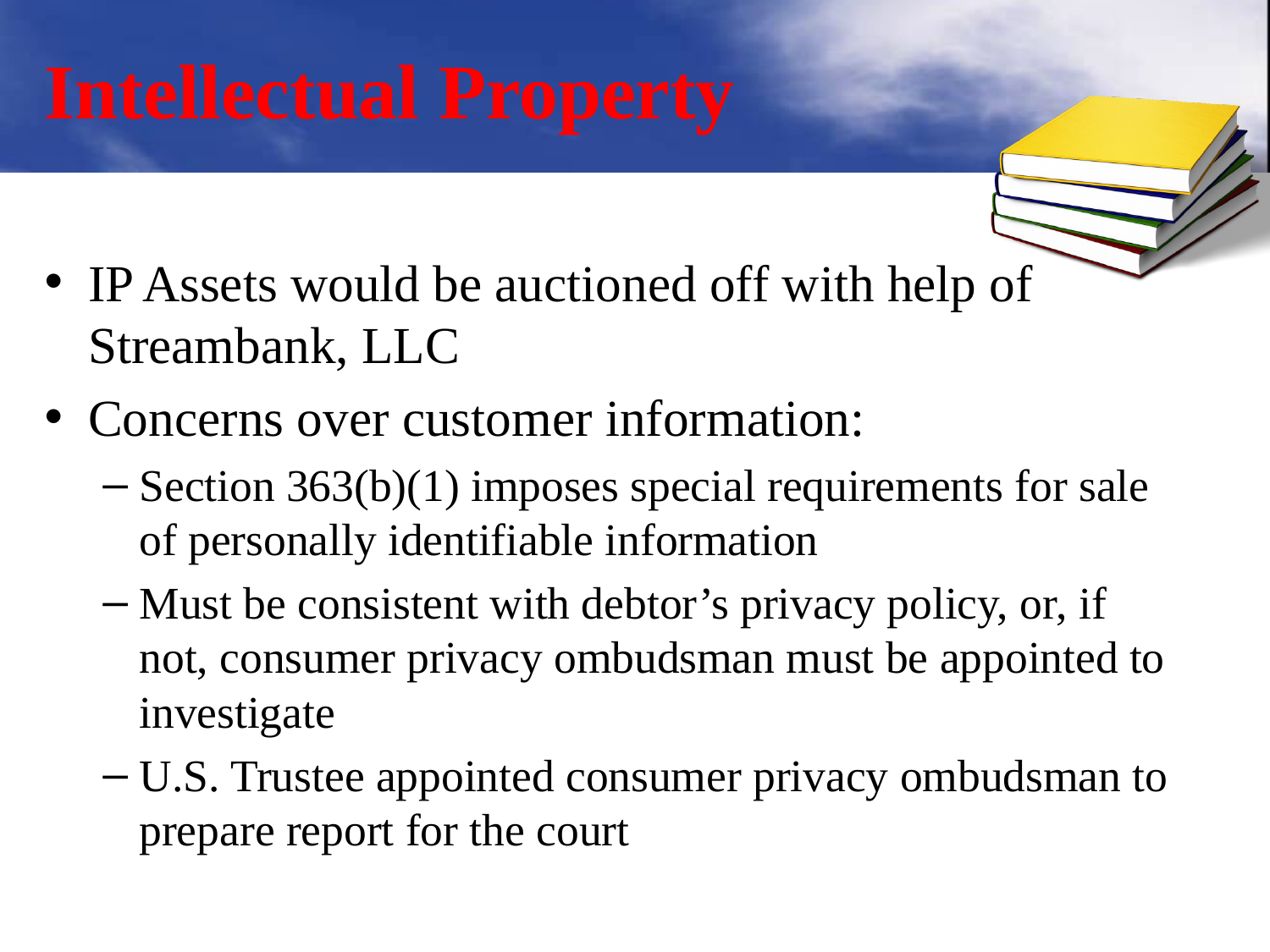

# Intellectual Property
IP Assets would be auctioned off with help of Streambank, LLC
Concerns over customer information:
Section 363(b)(1) imposes special requirements for sale of personally identifiable information
Must be consistent with debtor’s privacy policy, or, if not, consumer privacy ombudsman must be appointed to investigate
U.S. Trustee appointed consumer privacy ombudsman to prepare report for the court